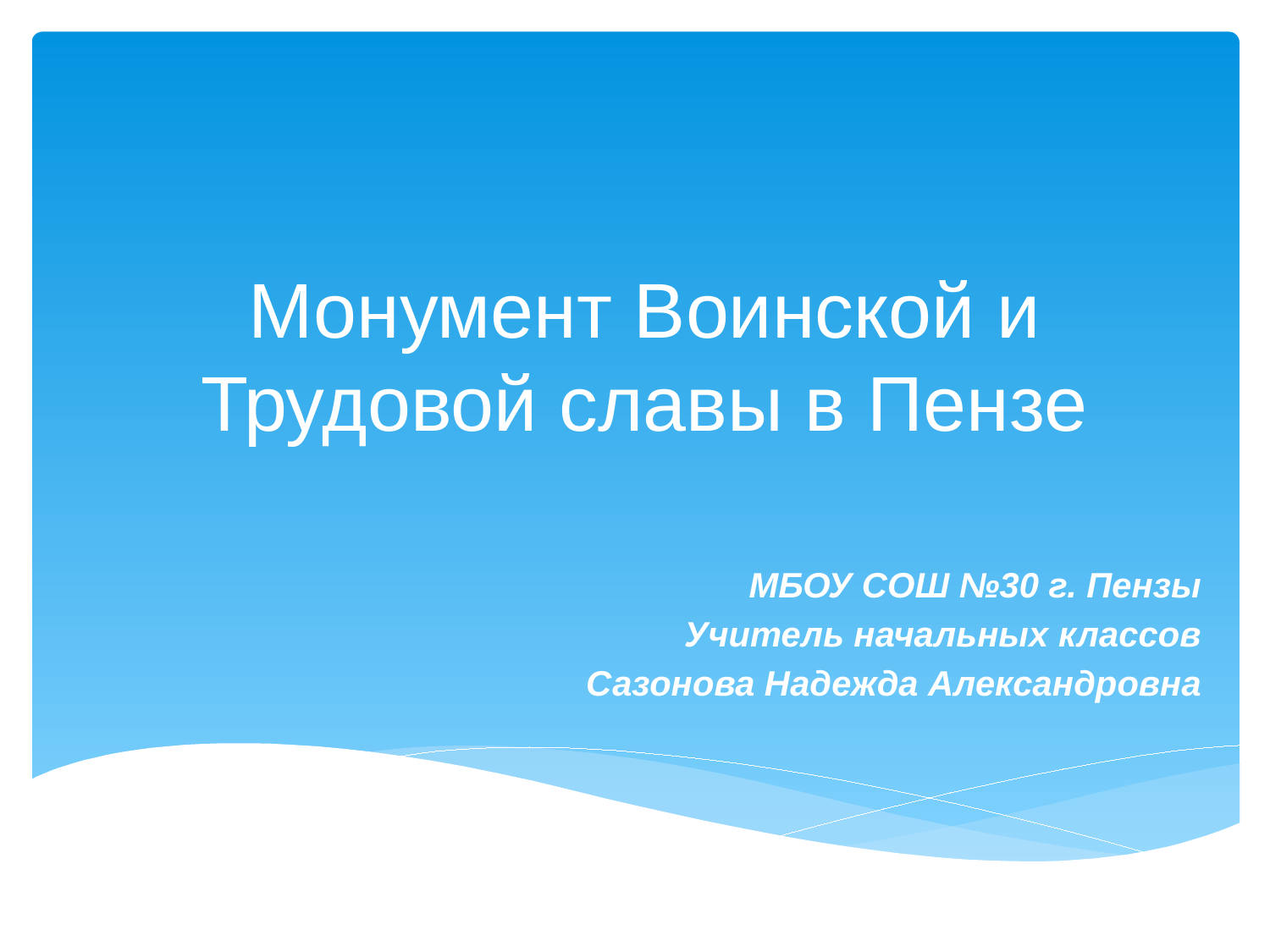

# Монумент Воинской и Трудовой славы в Пензе
МБОУ СОШ №30 г. Пензы
Учитель начальных классов
Сазонова Надежда Александровна